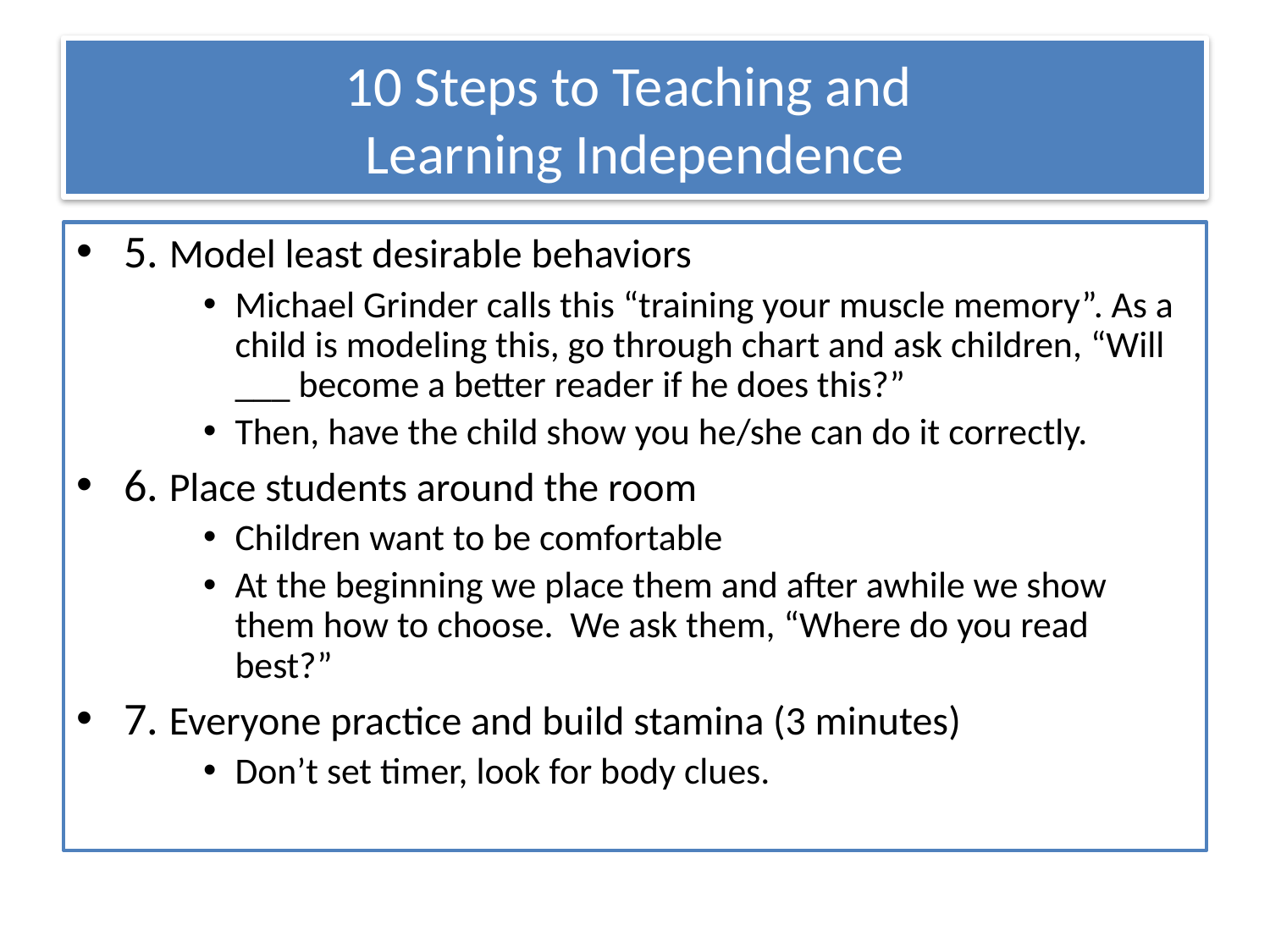

# 10 Steps to Teaching and Learning Independence
5. Model least desirable behaviors
Michael Grinder calls this “training your muscle memory”. As a child is modeling this, go through chart and ask children, “Will ___ become a better reader if he does this?”
Then, have the child show you he/she can do it correctly.
6. Place students around the room
Children want to be comfortable
At the beginning we place them and after awhile we show them how to choose.  We ask them, “Where do you read best?”
7. Everyone practice and build stamina (3 minutes)
Don’t set timer, look for body clues.